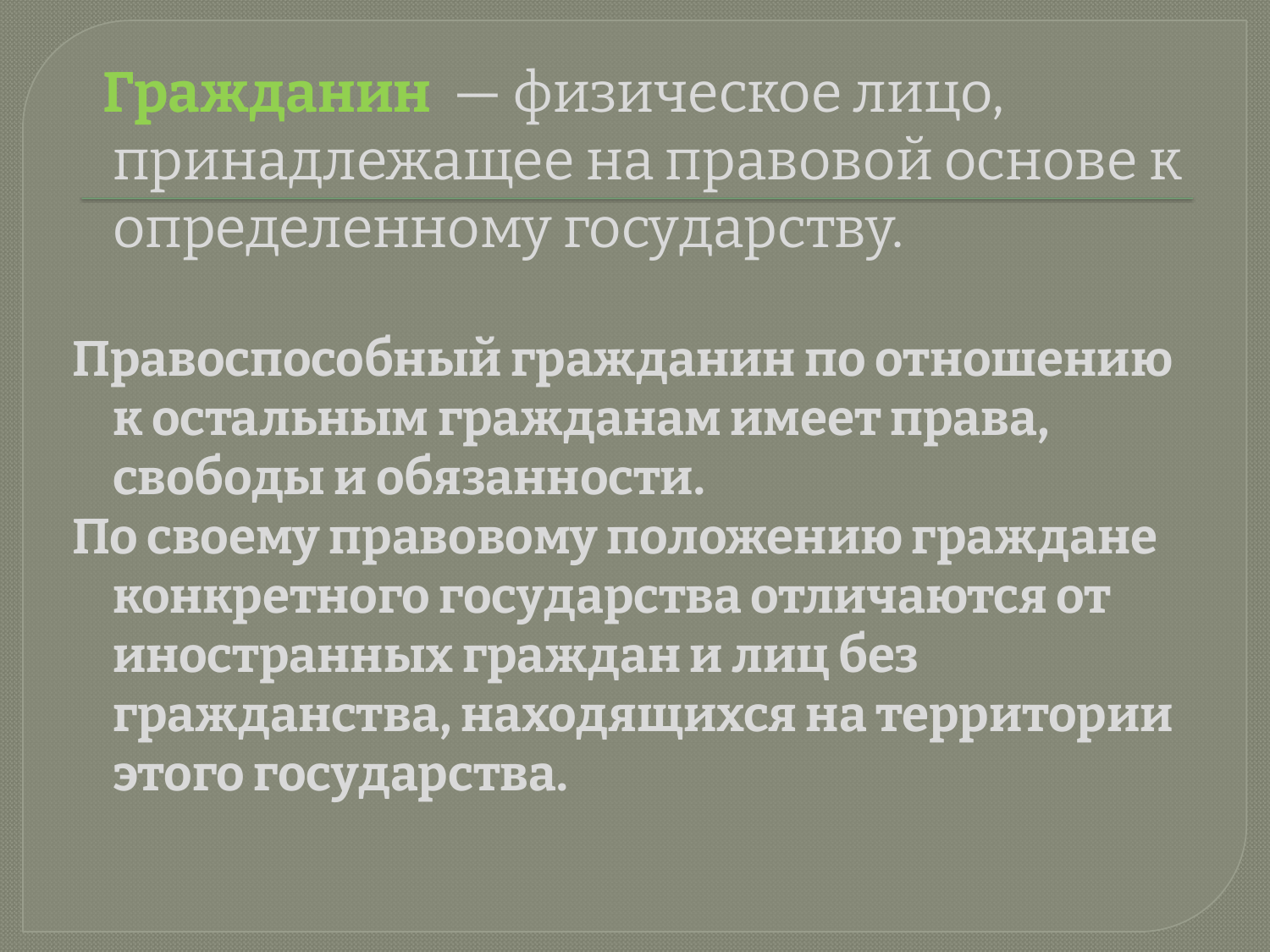

Гражданин  — физическое лицо, принадлежащее на правовой основе к определенному государству.

Правоспособный гражданин по отношению к остальным гражданам имеет права, свободы и обязанности.
По своему правовому положению граждане конкретного государства отличаются от иностранных граждан и лиц без гражданства, находящихся на территории этого государства.